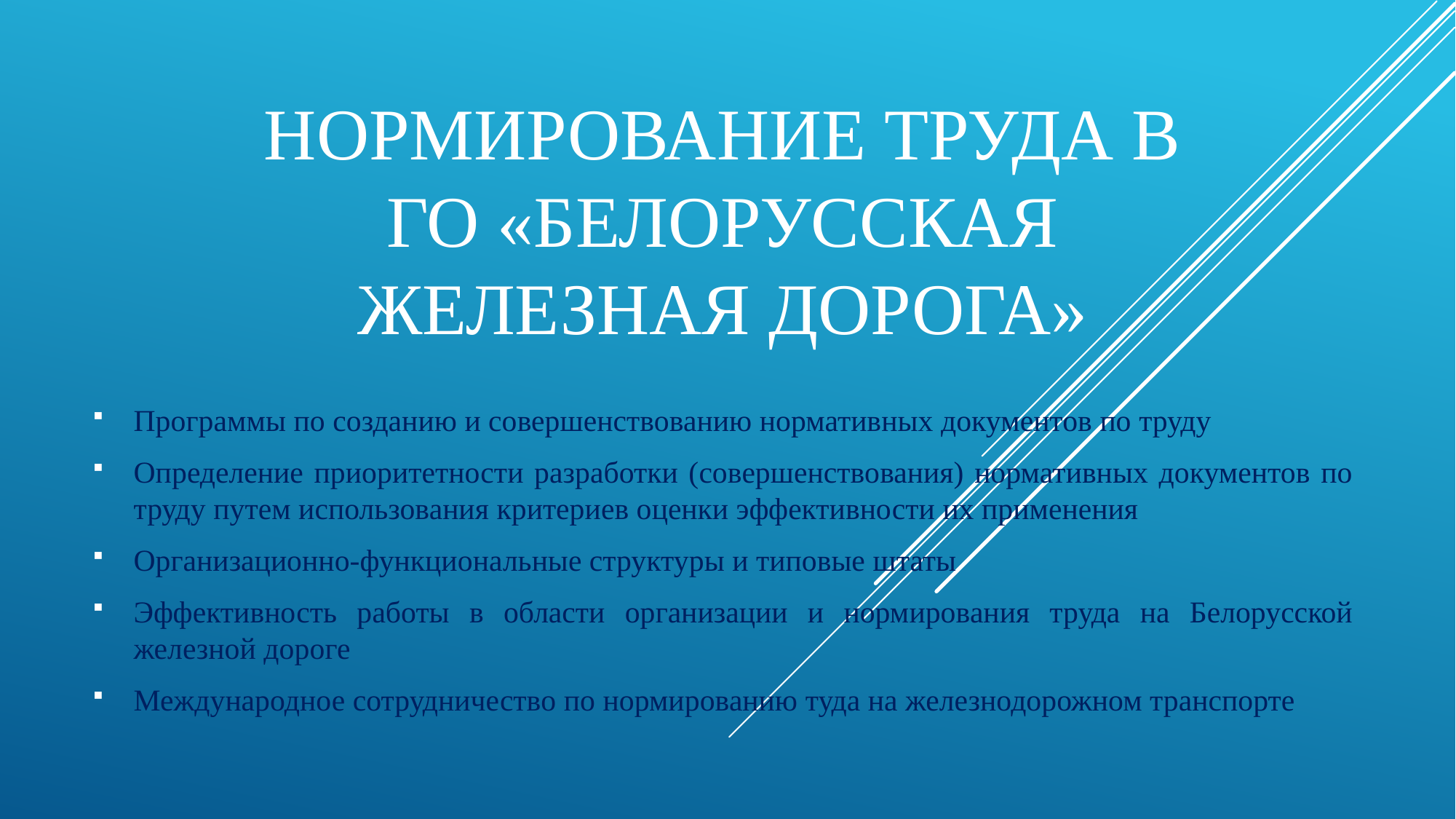

# Нормирование труда в ГО «Белорусская железная дорога»
Программы по созданию и совершенствованию нормативных документов по труду
Определение приоритетности разработки (совершенствования) нормативных документов по труду путем использования критериев оценки эффективности их применения
Организационно-функциональные структуры и типовые штаты
Эффективность работы в области организации и нормирования труда на Белорусской железной дороге
Международное сотрудничество по нормированию туда на железнодорожном транспорте